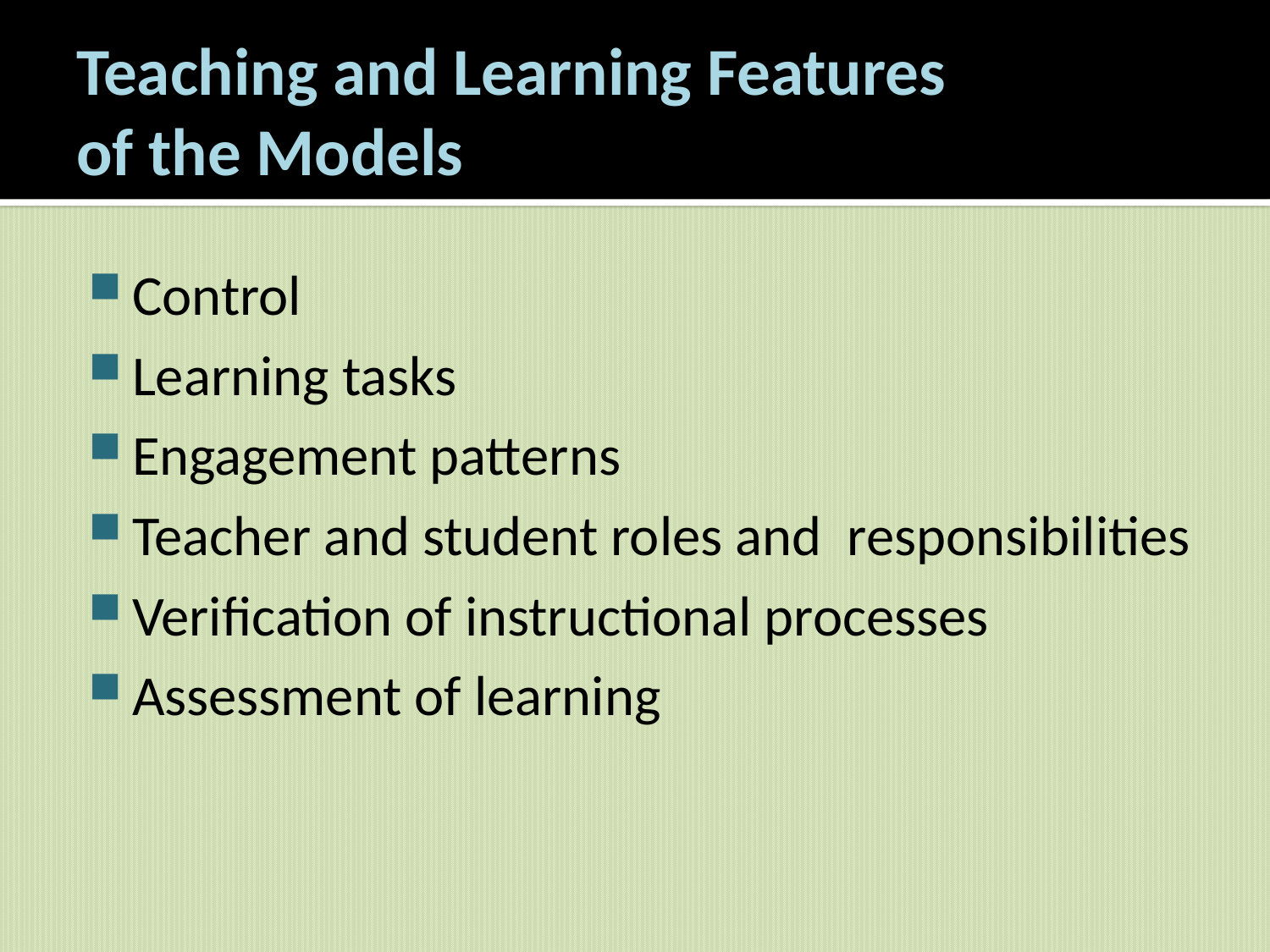

# Teaching and Learning Features of the Models
Control
Learning tasks
Engagement patterns
Teacher and student roles and  responsibilities
Verification of instructional processes
Assessment of learning